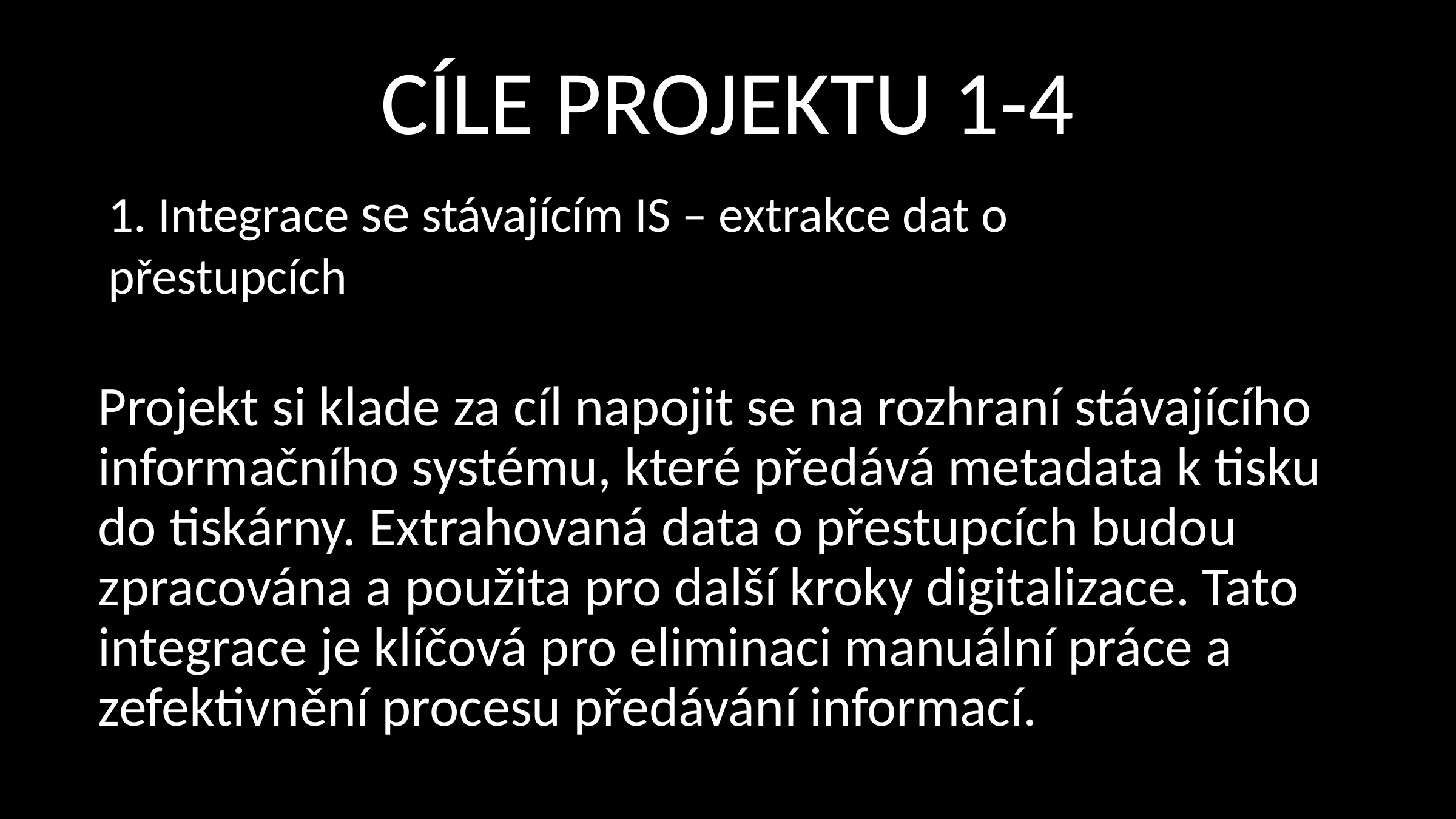

# CÍLE PROJEKTU 1-4

1. Integrace se stávajícím IS – extrakce dat o přestupcích

Projekt si klade za cíl napojit se na rozhraní stávajícího informačního systému, které předává metadata k tisku do tiskárny. Extrahovaná data o přestupcích budou zpracována a použita pro další kroky digitalizace. Tato integrace je klíčová pro eliminaci manuální práce a zefektivnění procesu předávání informací.